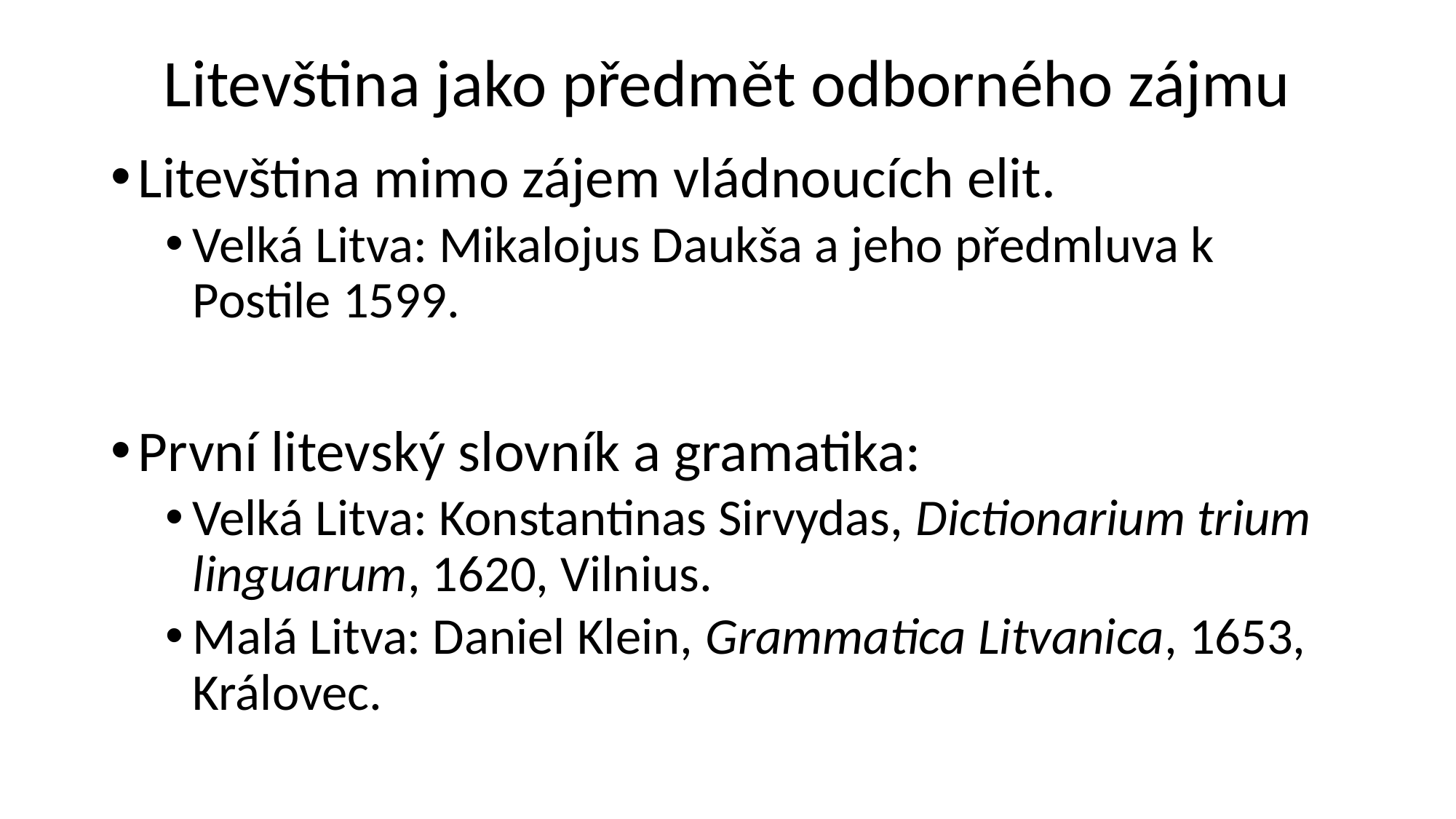

# Litevština jako předmět odborného zájmu
Litevština mimo zájem vládnoucích elit.
Velká Litva: Mikalojus Daukša a jeho předmluva k Postile 1599.

První litevský slovník a gramatika:
Velká Litva: Konstantinas Sirvydas, Dictionarium trium linguarum, 1620, Vilnius.
Malá Litva: Daniel Klein, Grammatica Litvanica, 1653, Královec.